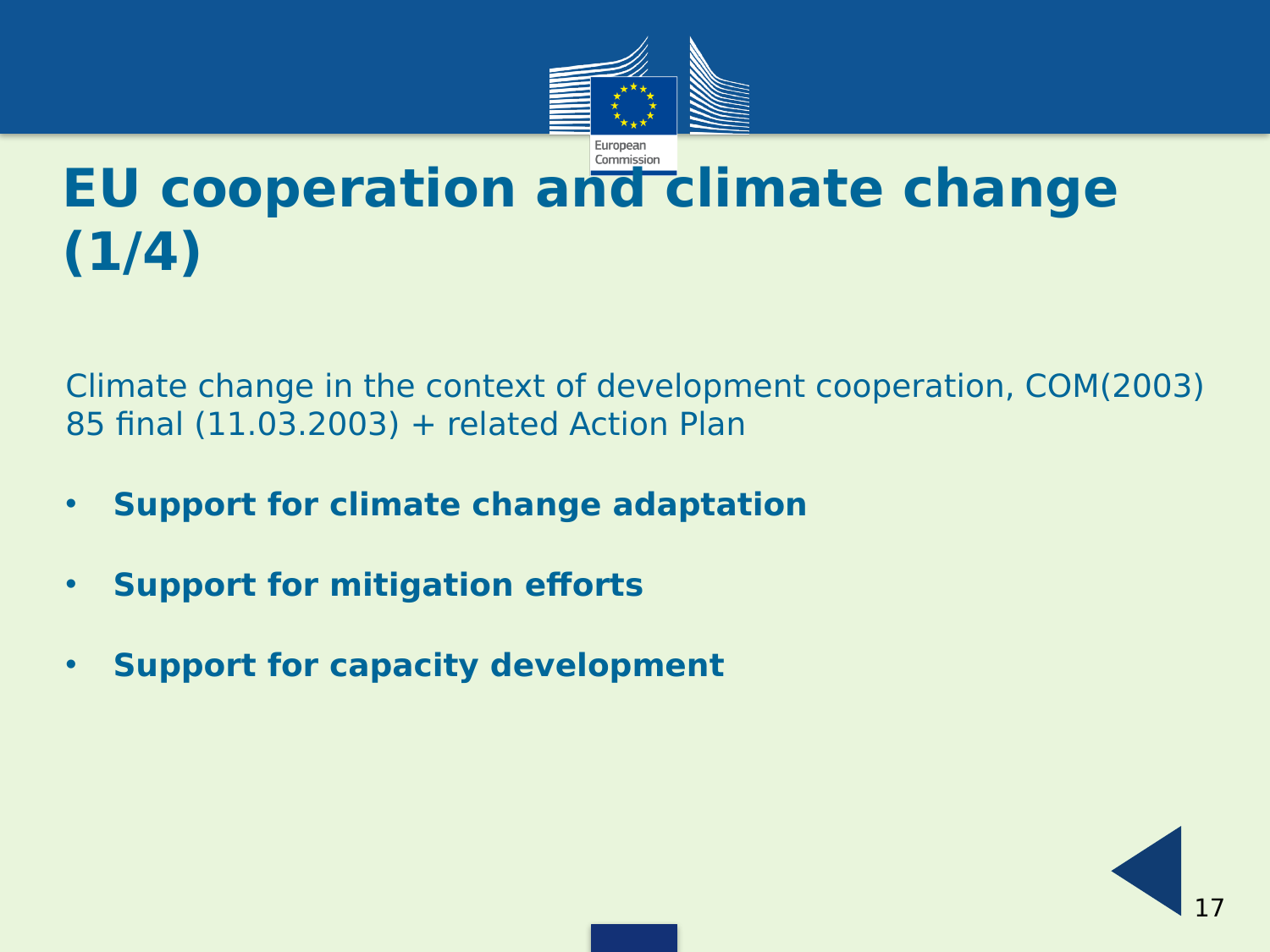

# EU cooperation and climate change (1/4)
Climate change in the context of development cooperation, COM(2003) 85 final (11.03.2003) + related Action Plan
Support for climate change adaptation
Support for mitigation efforts
Support for capacity development

17